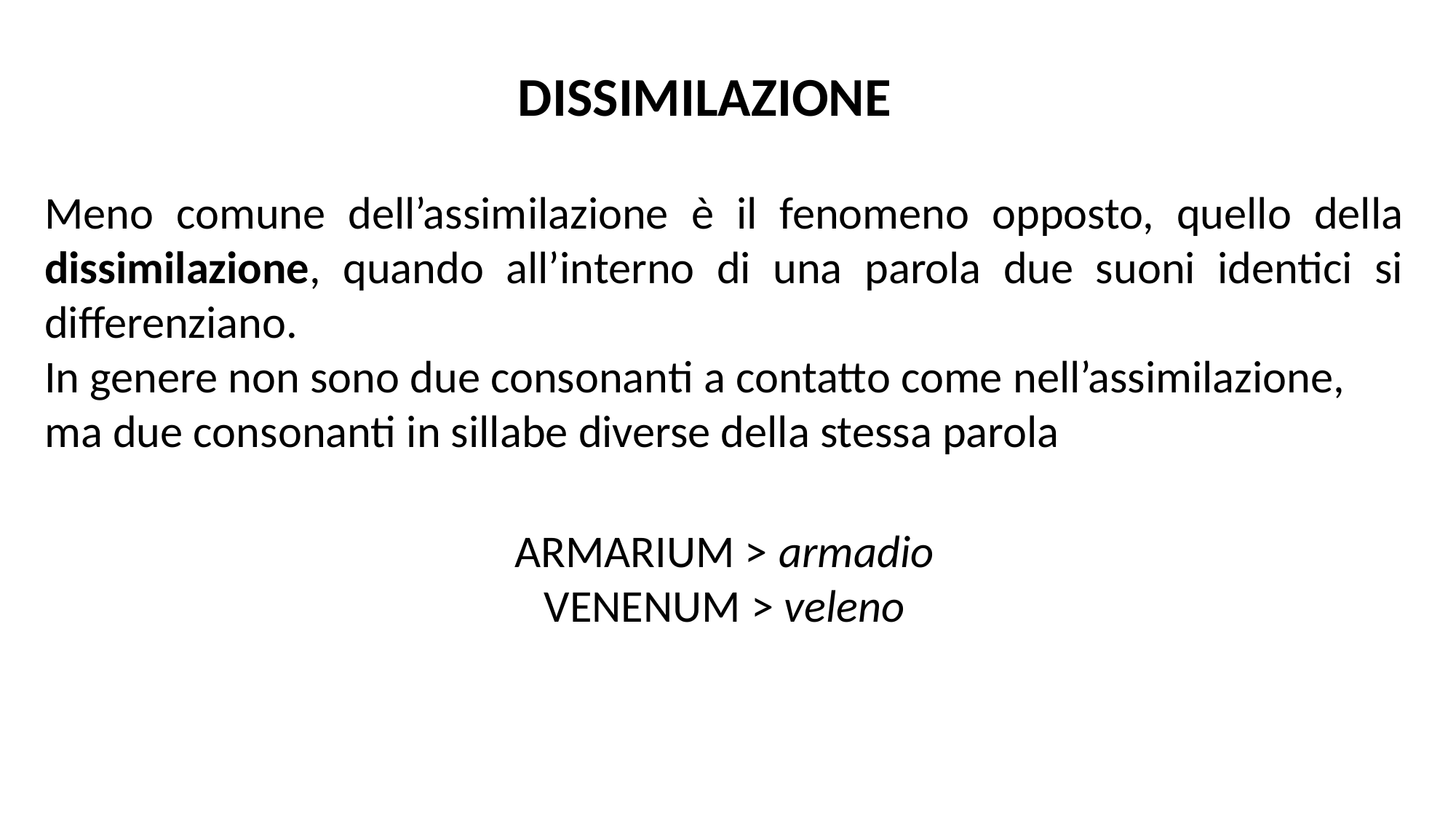

DISSIMILAZIONE
Meno comune dell’assimilazione è il fenomeno opposto, quello della dissimilazione, quando all’interno di una parola due suoni identici si differenziano.
In genere non sono due consonanti a contatto come nell’assimilazione, ma due consonanti in sillabe diverse della stessa parola

ARMARIUM > armadio
VENENUM > veleno